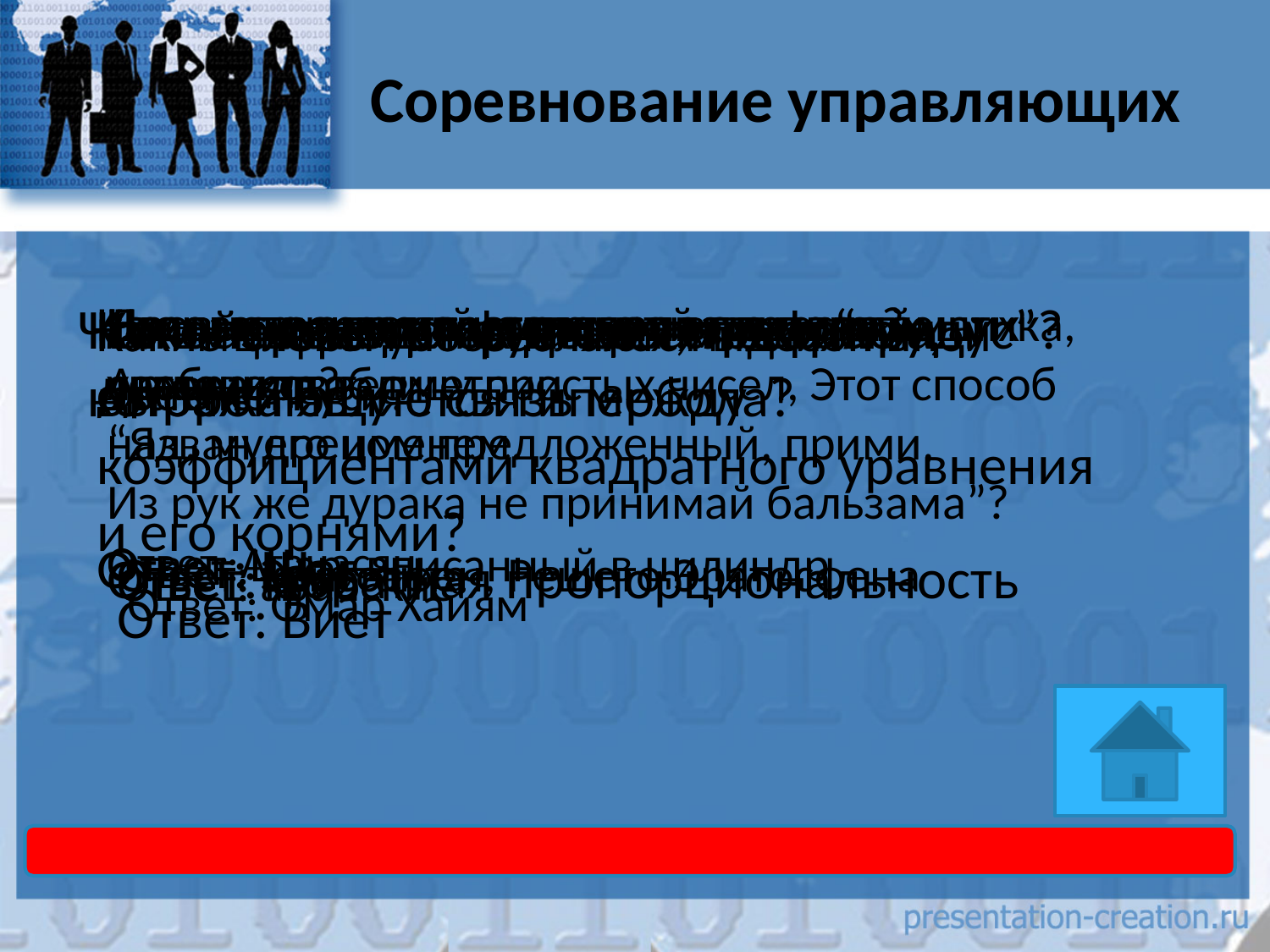

# Соревнование управляющих
Что в переводе означает слово “градус”?
Как называется функция, графиком которой является гипербола?
Какой математик доказал теорему, выражающую связь между коэффициентами квадратного уравнения и его корнями?
Как называется постоянная величина?
Назовите одного из авторов существующих учебников геометрии.
Древнегреческий математик, который составил таблицу простых чисел, Этот способ назван его именем.
Что высечено на могильной плите у Архимеда?
Назовите имя известного поэта и математика, автора слов:
“Яд, мудрецом предложенный, прими,
Из рук же дурака не принимай бальзама”?

Каким словом обозначался миллион в Древней Руси?
Какие цифры употребляются в десятичной системе?
Ответ: Шаг
Ответ: Атанасян
Ответ: Шар, вписанный в цилиндр
Ответ: обратная пропорциональность
Ответ: Эратосфен, Решето Эратосфена
Ответ: константа
Ответ: тьма
Ответ: арабские
Ответ: Омар Хайям
Ответ: Виет